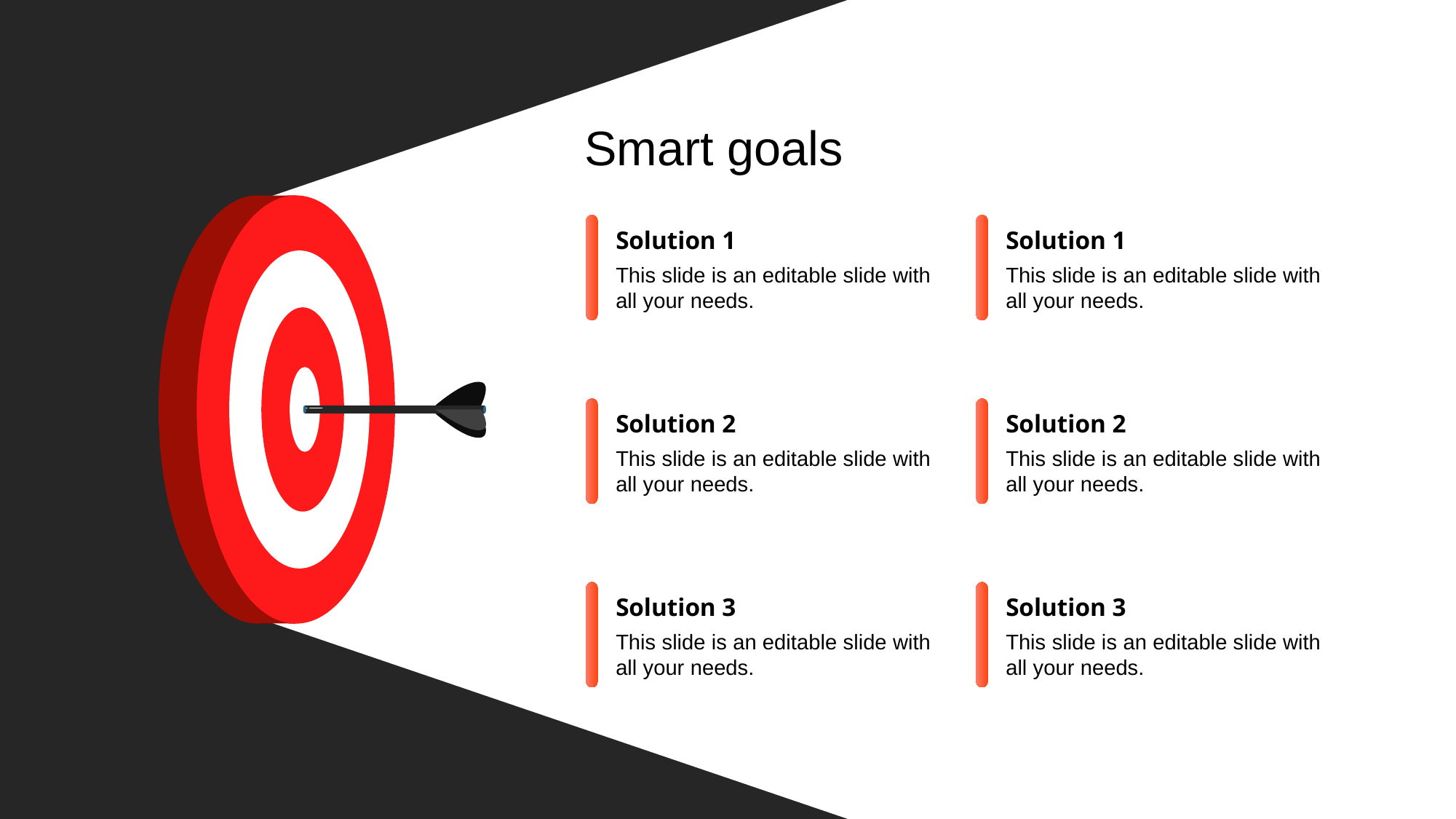

Smart goals

Solution 1
This slide is an editable slide with all your needs.

Solution 2
This slide is an editable slide with all your needs.

Solution 3
This slide is an editable slide with all your needs.

Solution 1
This slide is an editable slide with all your needs.

Solution 2
This slide is an editable slide with all your needs.

Solution 3
This slide is an editable slide with all your needs.